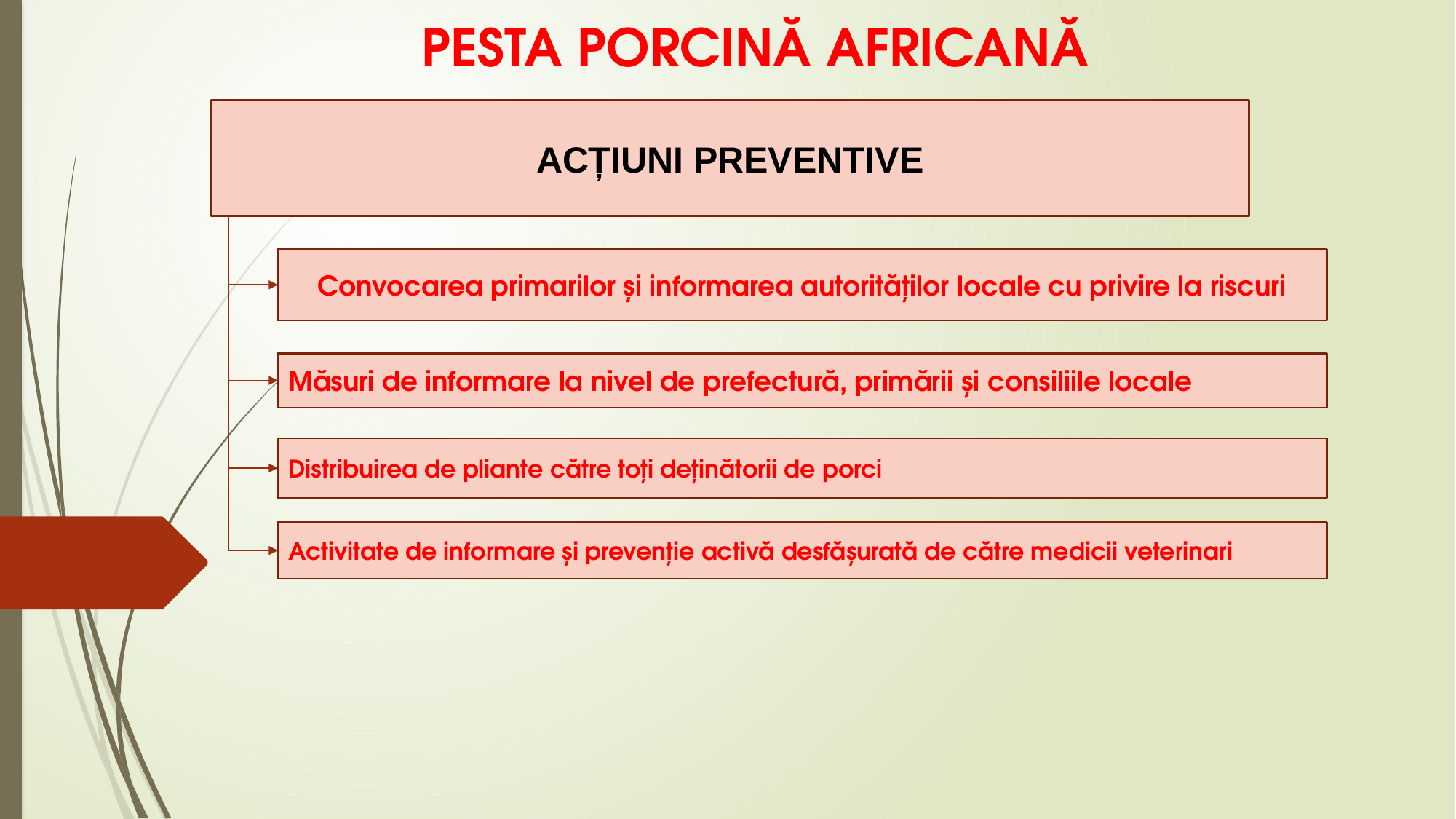

# PESTA PORCINĂ AFRICANĂ
ACȚIUNI PREVENTIVE
Convocarea primarilor și informarea autorităților locale cu privire la riscuri
Măsuri de informare la nivel de prefectură, primării și consiliile locale
Distribuirea de pliante către toți deținătorii de porci
Activitate de informare și prevenție activă desfășurată de către medicii veterinari